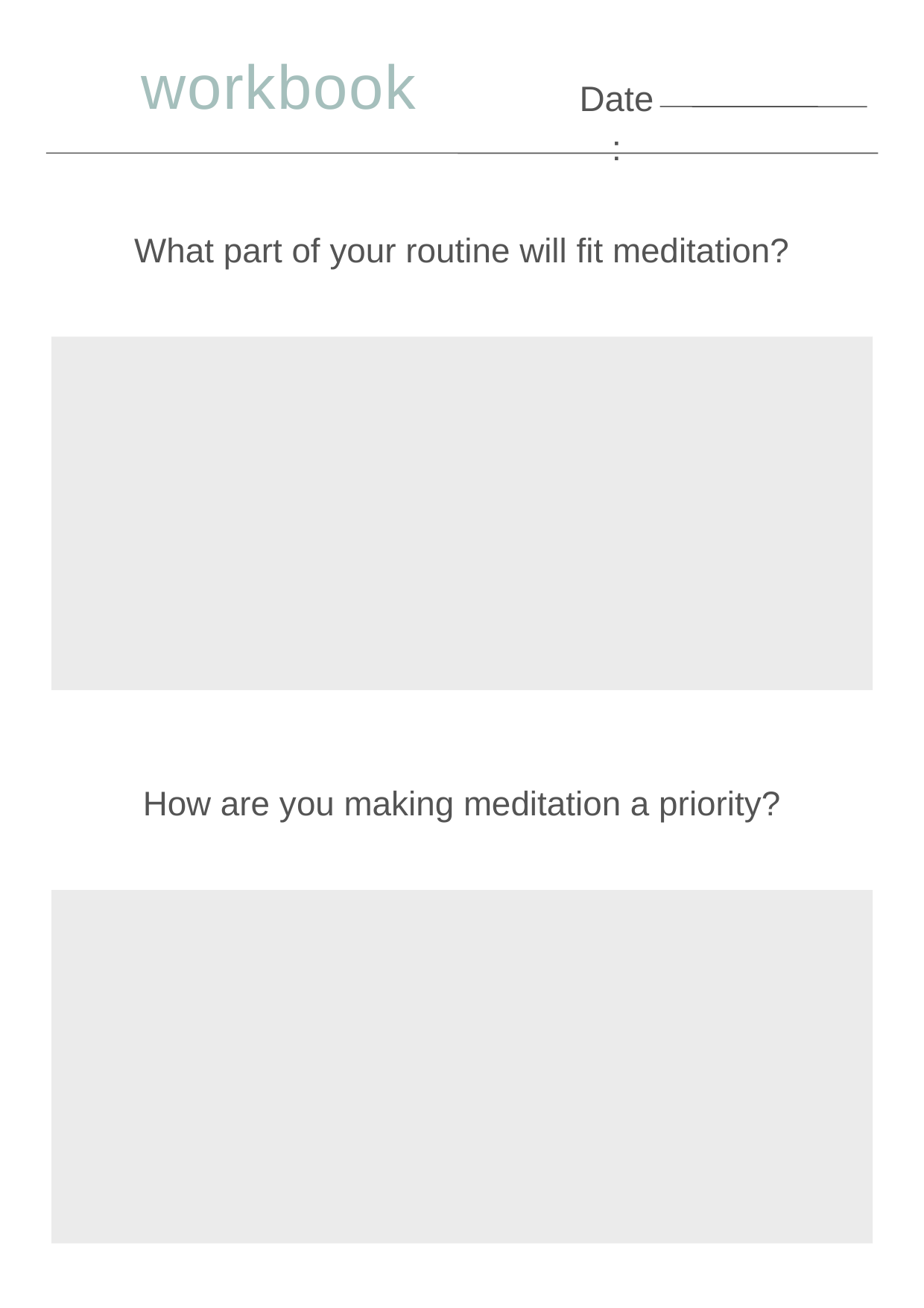

workbook
Date:

What part of your routine will fit meditation?

How are you making meditation a priority?